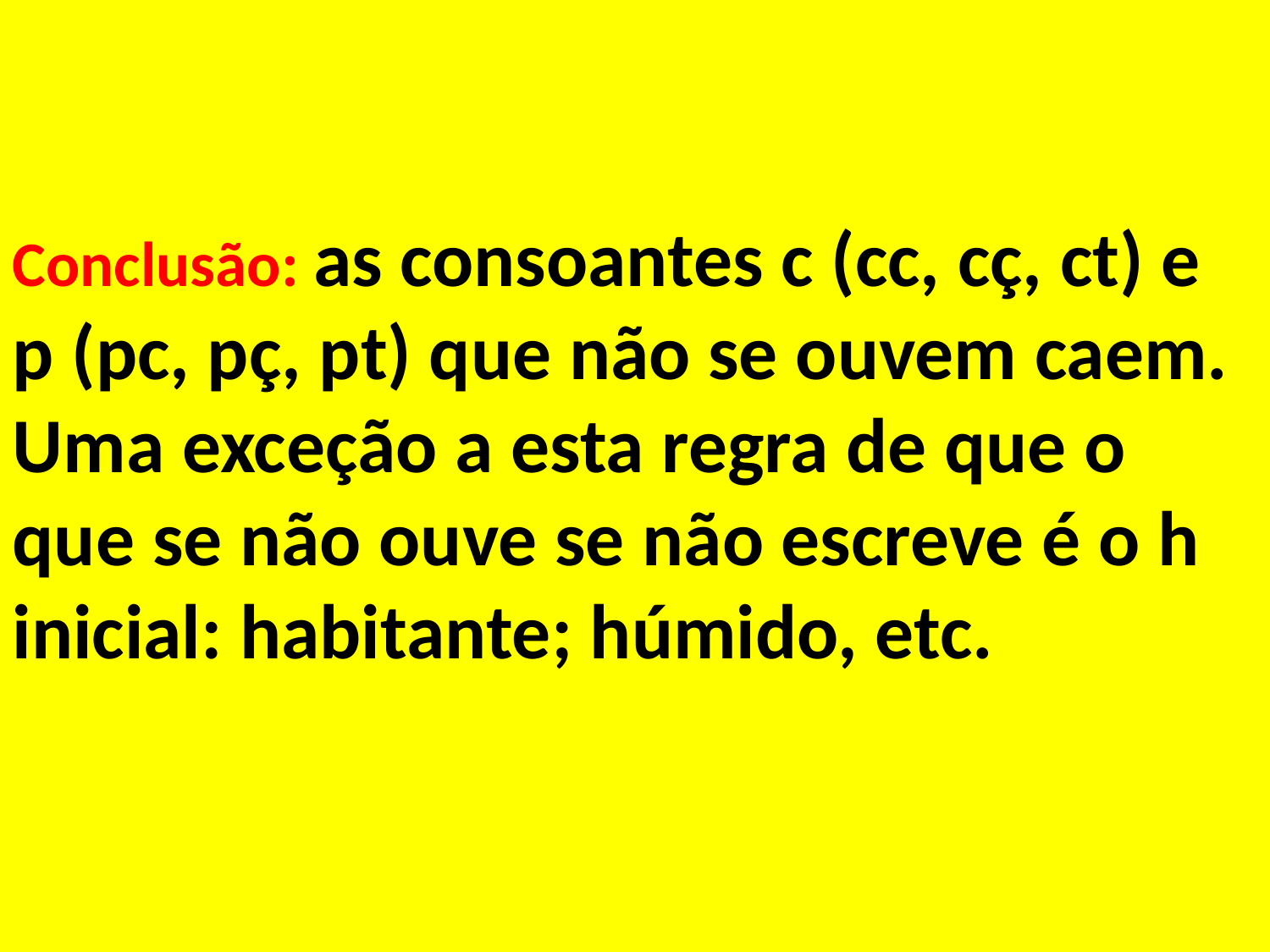

Conclusão: as consoantes c (cc, cç, ct) e p (pc, pç, pt) que não se ouvem caem. Uma exceção a esta regra de que o que se não ouve se não escreve é o h inicial: habitante; húmido, etc.